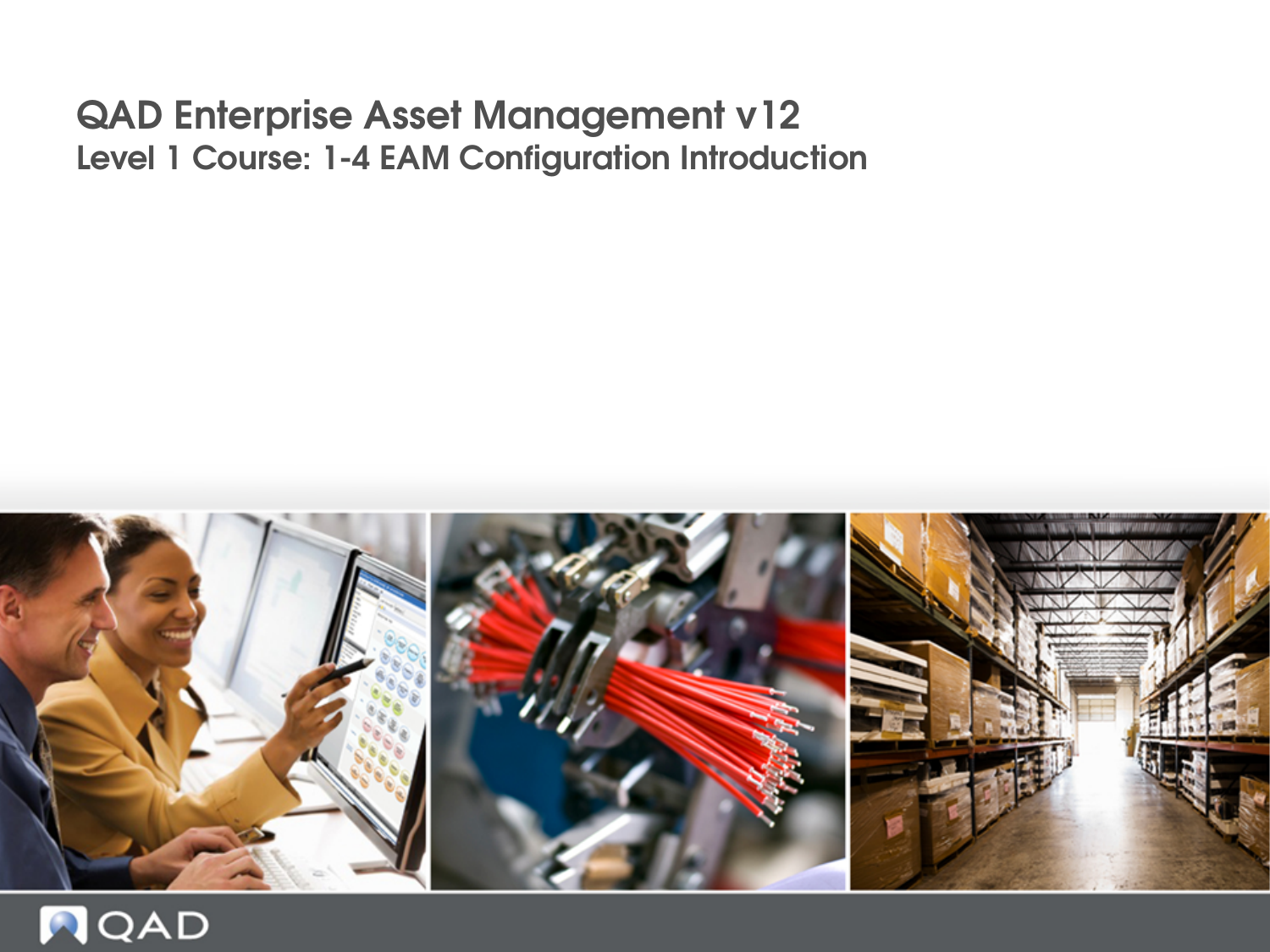

# QAD Enterprise Asset Management v12 Level 1 Course: 1-4 EAM Configuration Introduction